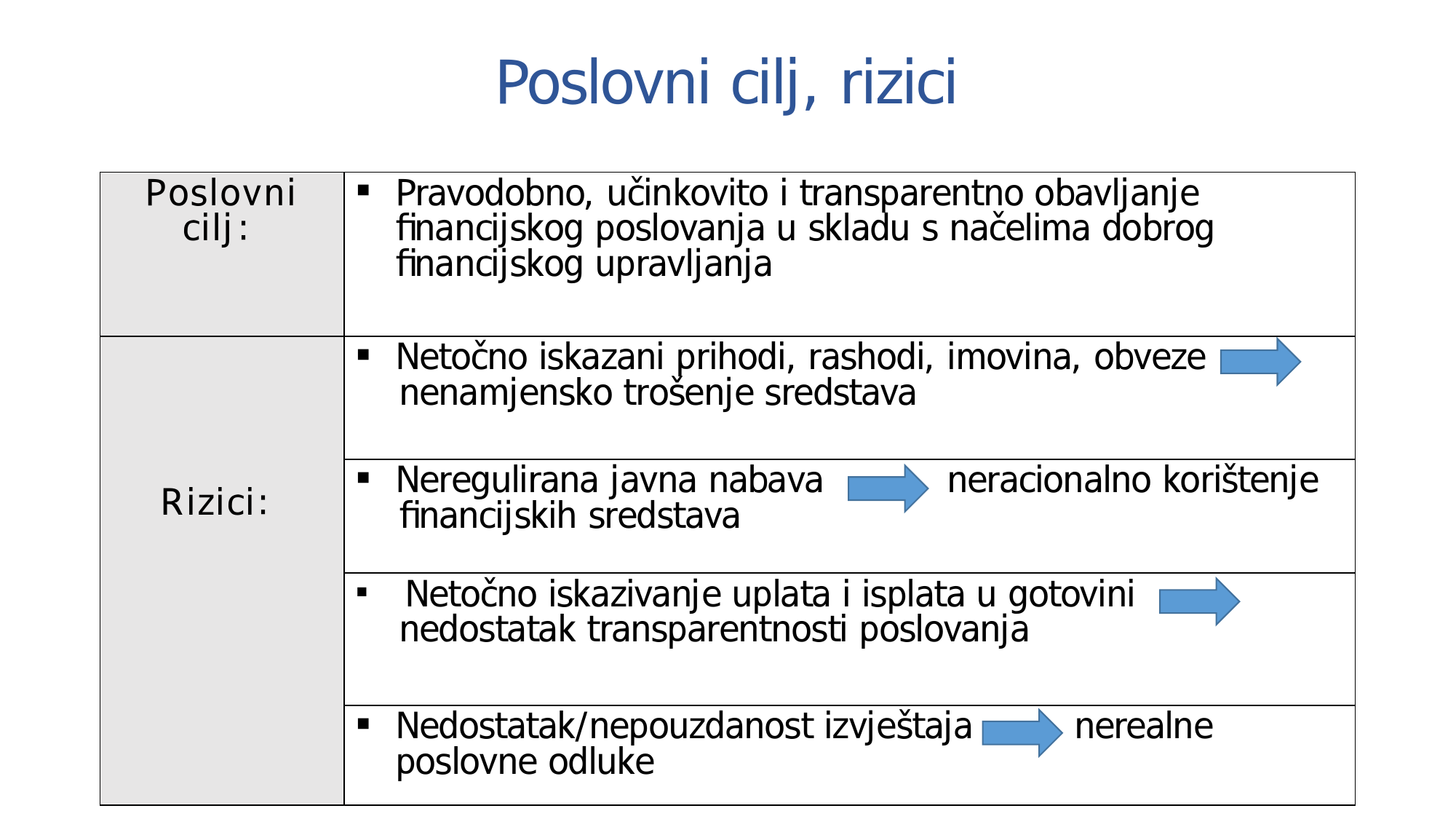

# Poslovni cilj, rizici
| Poslovni cilj: | Pravodobno, učinkovito i transparentno obavljanje financijskog poslovanja u skladu s načelima dobrog financijskog upravljanja |
| --- | --- |
| Rizici: | Netočno iskazani prihodi, rashodi, imovina, obveze nenamjensko trošenje sredstava |
|  | Neregulirana javna nabava neracionalno korištenje financijskih sredstava |
|  | Netočno iskazivanje uplata i isplata u gotovini nedostatak transparentnosti poslovanja |
|  | Nedostatak/nepouzdanost izvještaja nerealne poslovne odluke |